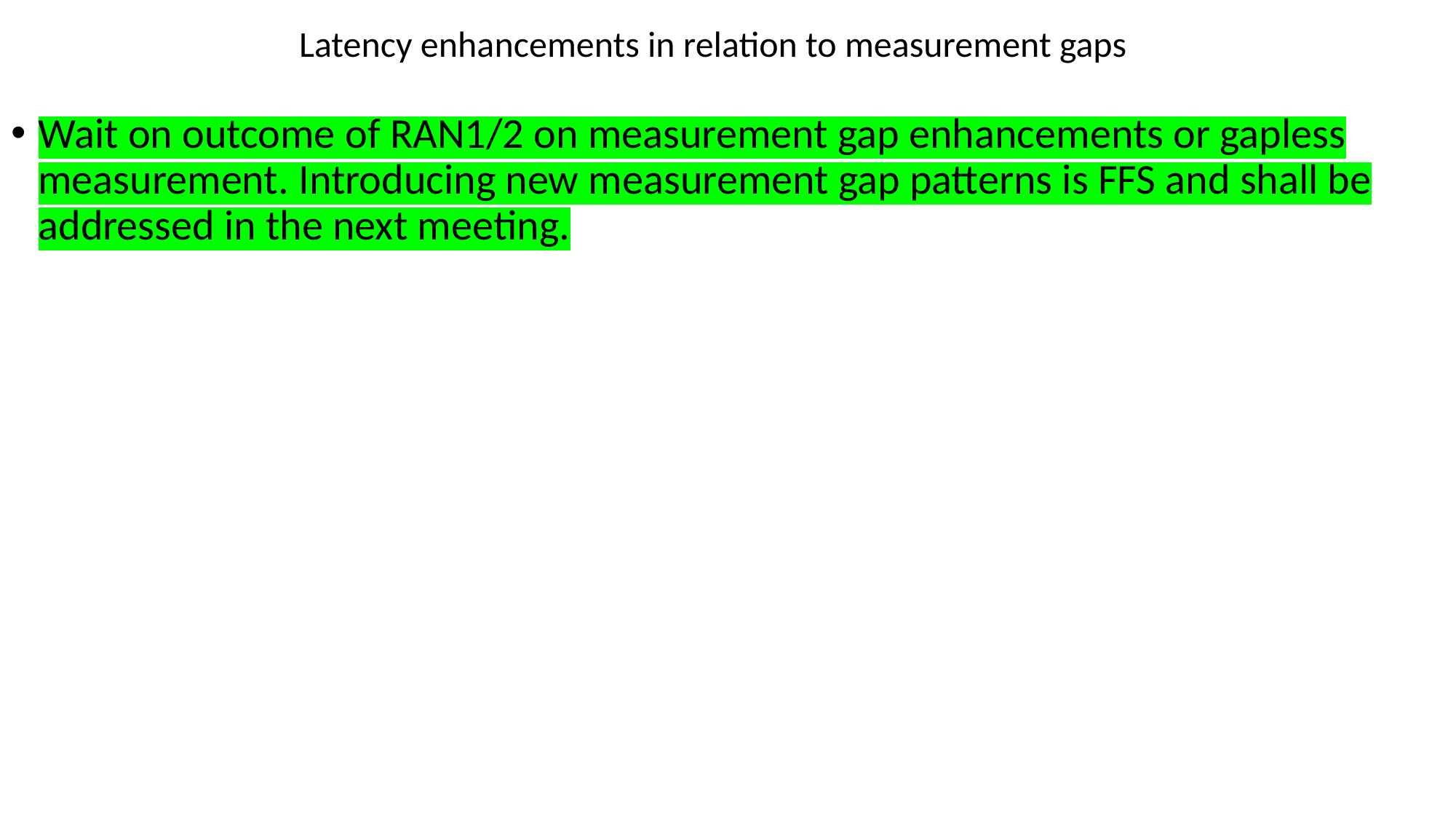

# Latency enhancements in relation to measurement gaps
Wait on outcome of RAN1/2 on measurement gap enhancements or gapless measurement. Introducing new measurement gap patterns is FFS and shall be addressed in the next meeting.